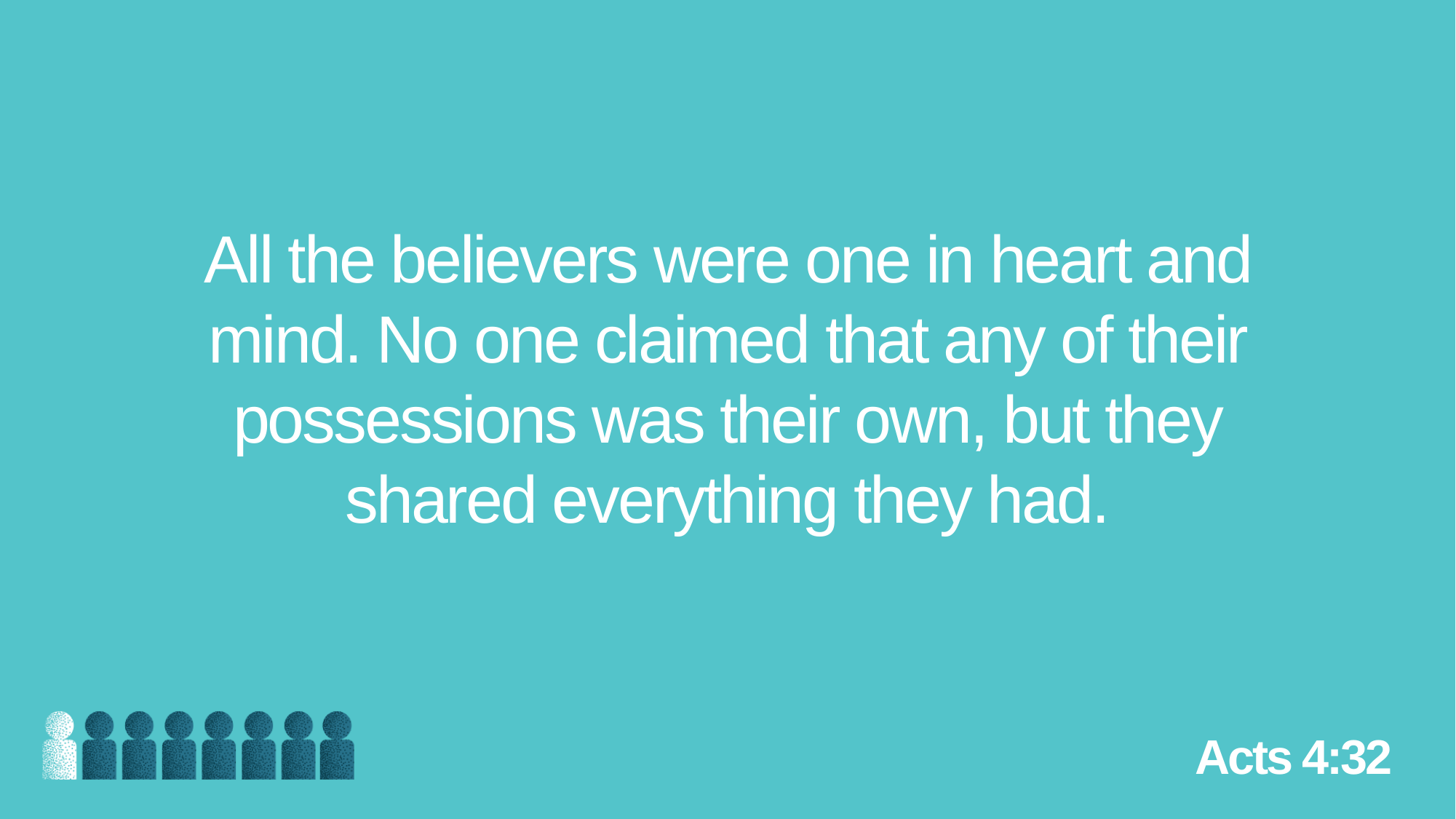

All the believers were one in heart and mind. No one claimed that any of their possessions was their own, but they shared everything they had.
Acts 4:32